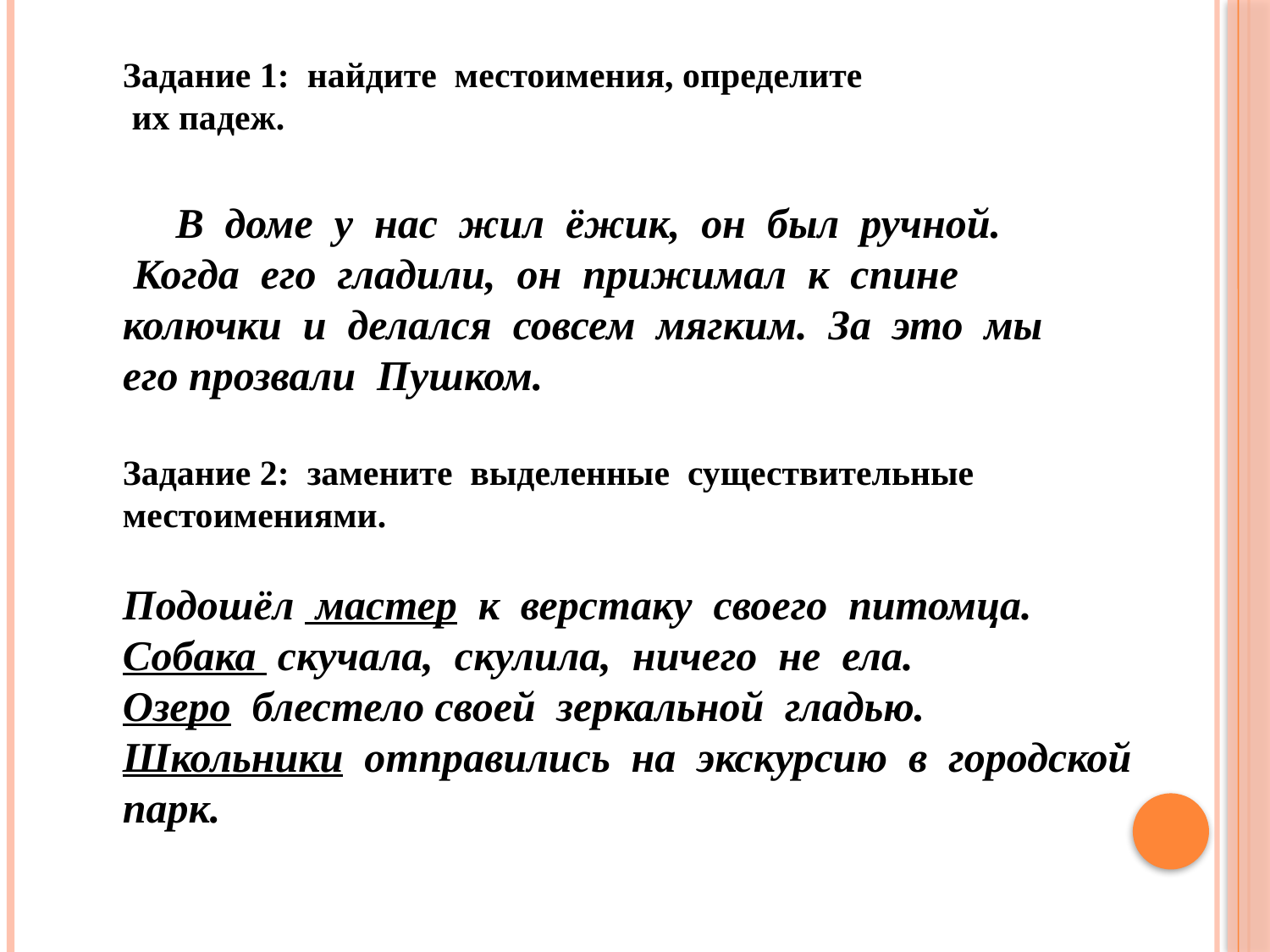

Задание 1:  найдите  местоимения, определите
 их падеж.

     В  доме  у  нас  жил  ёжик,  он  был  ручной.
 Когда  его  гладили,  он  прижимал  к  спине
колючки  и  делался  совсем  мягким.  За  это  мы
его прозвали  Пушком.

Задание 2:  замените  выделенные  существительные
местоимениями.

Подошёл  мастер  к  верстаку  своего  питомца.
Собака  скучала,  скулила,  ничего  не  ела.
Озеро  блестело своей  зеркальной  гладью.
Школьники  отправились  на  экскурсию  в  городской
парк.